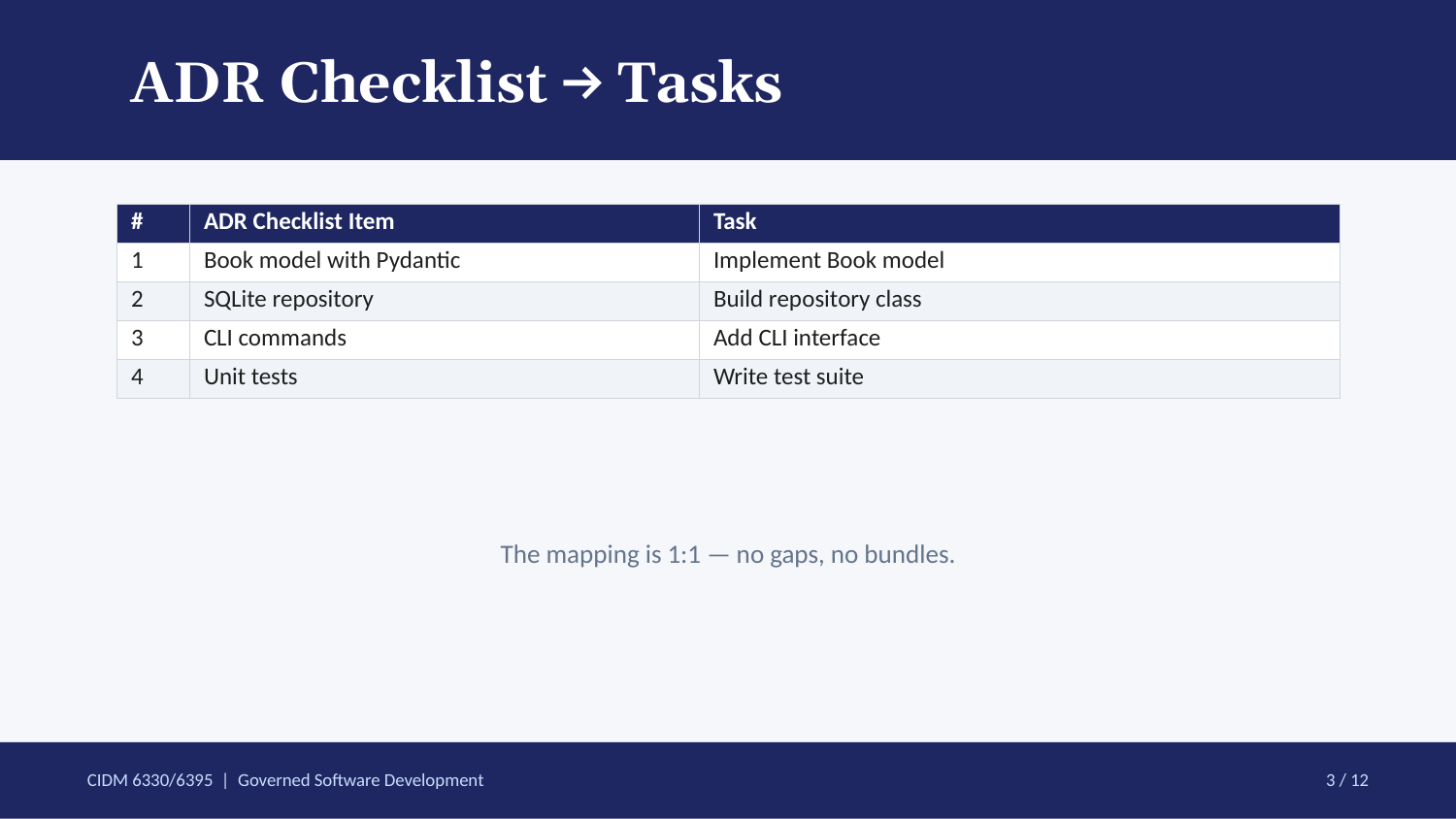

ADR Checklist → Tasks
| # | ADR Checklist Item | Task |
| --- | --- | --- |
| 1 | Book model with Pydantic | Implement Book model |
| 2 | SQLite repository | Build repository class |
| 3 | CLI commands | Add CLI interface |
| 4 | Unit tests | Write test suite |
The mapping is 1:1 — no gaps, no bundles.

CIDM 6330/6395  |  Governed Software Development
3 / 12